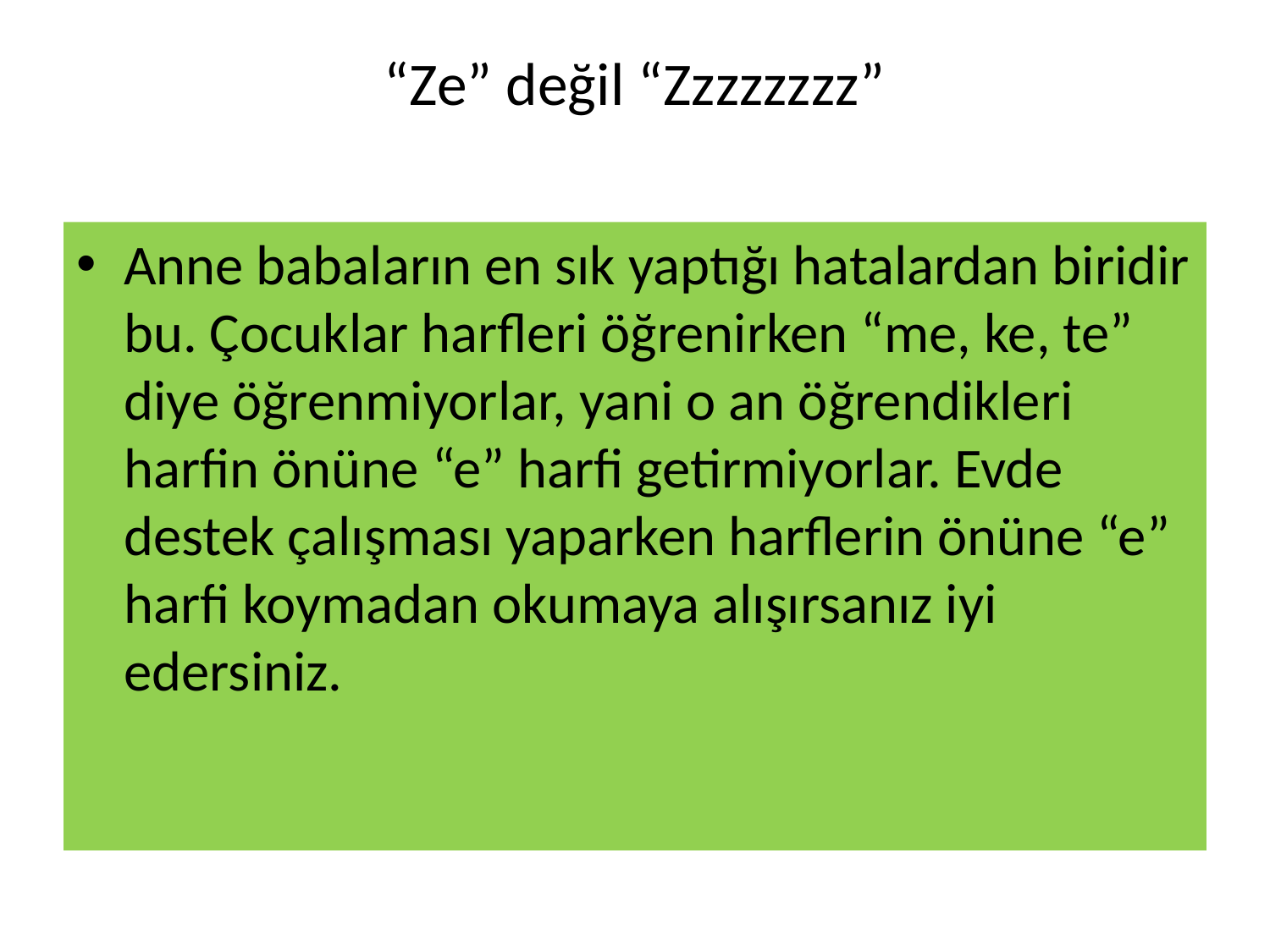

# “Ze” değil “Zzzzzzzz”
Anne babaların en sık yaptığı hatalardan biridir bu. Çocuklar harfleri öğrenirken “me, ke, te” diye öğrenmiyorlar, yani o an öğrendikleri harfin önüne “e” harfi getirmiyorlar. Evde destek çalışması yaparken harflerin önüne “e” harfi koymadan okumaya alışırsanız iyi edersiniz.